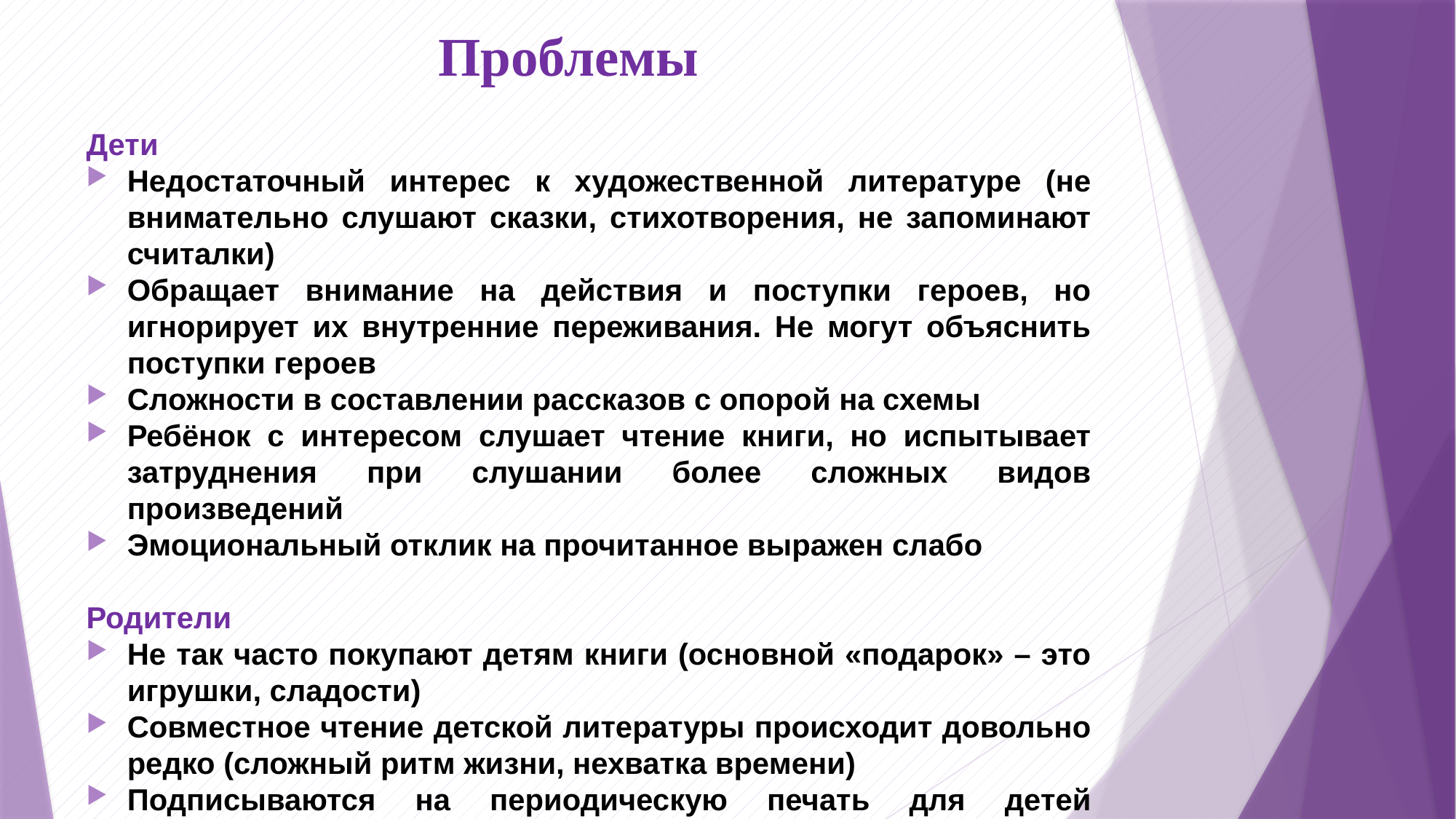

# Проблемы
Дети
Недостаточный интерес к художественной литературе (не внимательно слушают сказки, стихотворения, не запоминают считалки)
Обращает внимание на действия и поступки героев, но игнорирует их внутренние переживания. Не могут объяснить поступки героев
Сложности в составлении рассказов с опорой на схемы
Ребёнок с интересом слушает чтение книги, но испытывает затруднения при слушании более сложных видов произведений
Эмоциональный отклик на прочитанное выражен слабо

Родители
Не так часто покупают детям книги (основной «подарок» – это игрушки, сладости)
Совместное чтение детской литературы происходит довольно редко (сложный ритм жизни, нехватка времени)
Подписываются на периодическую печать для детей практически единицы